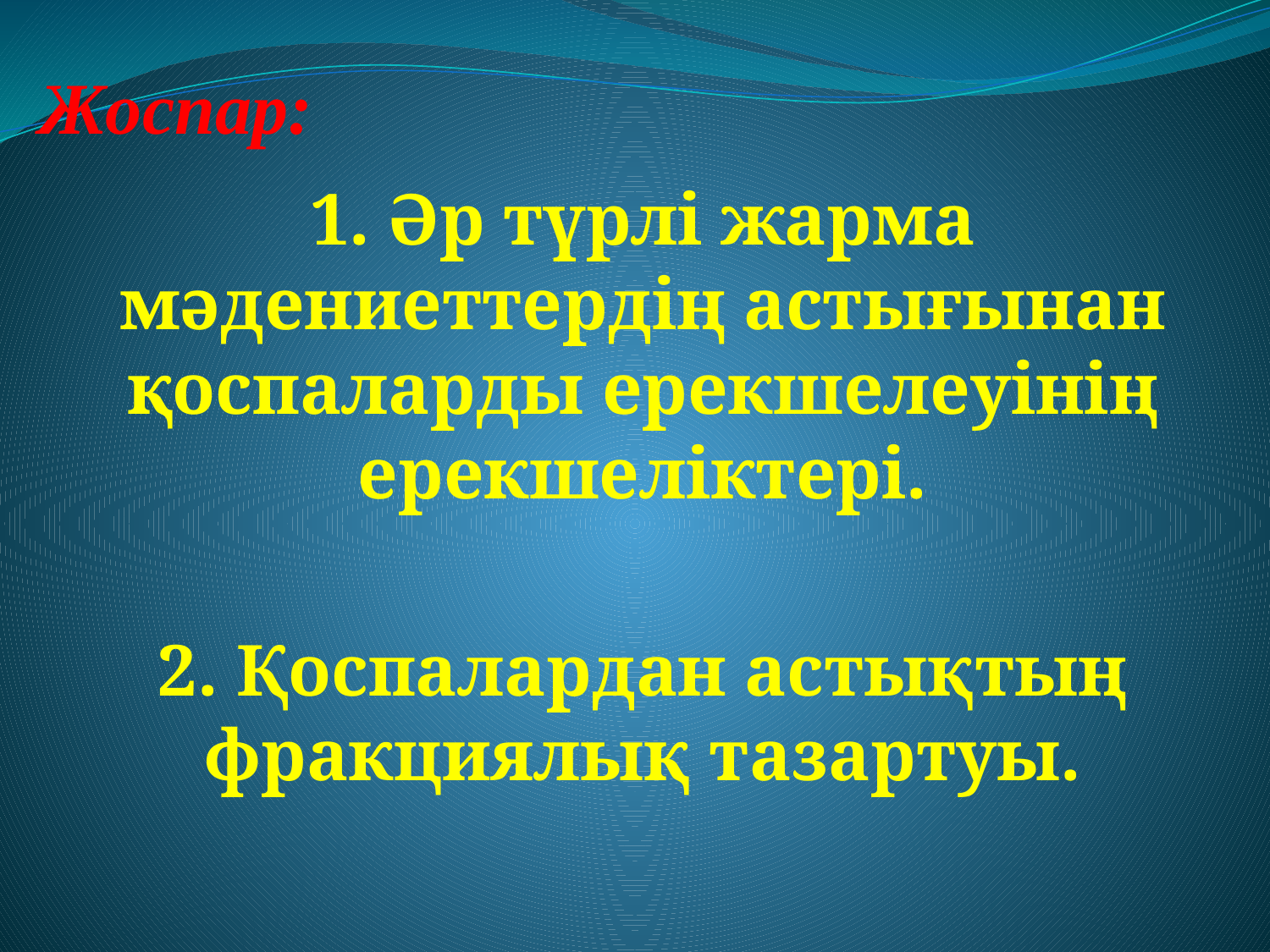

# Жоспар:
1. Әр түрлi жарма мәдениеттердiң астығынан қоспаларды ерекшелеуiнiң ерекшелiктерi.

2. Қоспалардан астықтың фракциялық тазартуы.